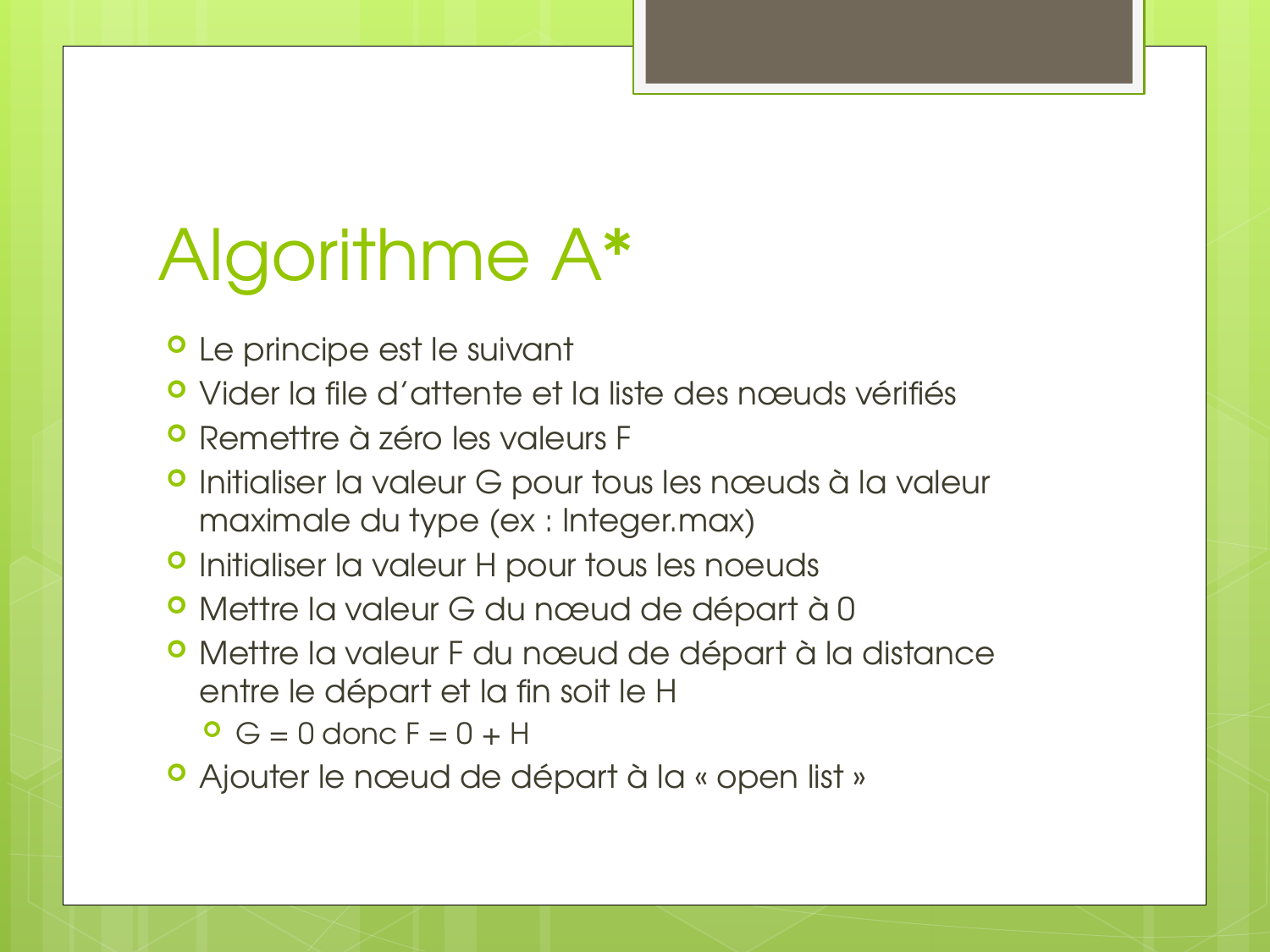

# Algorithme A*
Le principe est le suivant
Vider la file d’attente et la liste des nœuds vérifiés
Remettre à zéro les valeurs F
Initialiser la valeur G pour tous les nœuds à la valeur maximale du type (ex : Integer.max)
Initialiser la valeur H pour tous les noeuds
Mettre la valeur G du nœud de départ à 0
Mettre la valeur F du nœud de départ à la distance entre le départ et la fin soit le H
G = 0 donc F = 0 + H
Ajouter le nœud de départ à la « open list »